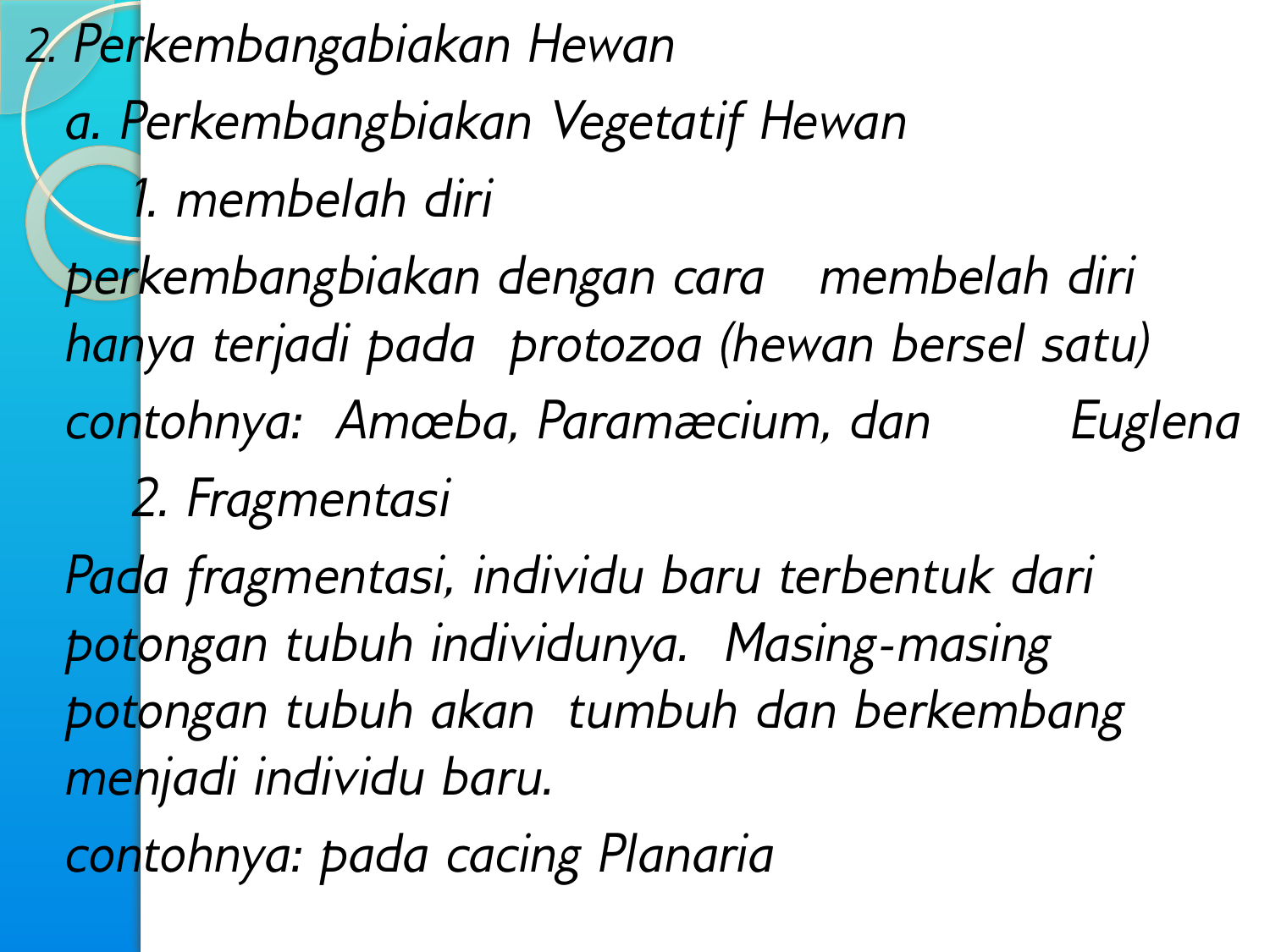

2. Perkembangabiakan Hewan
	a. Perkembangbiakan Vegetatif Hewan
	    1. membelah diri
		perkembangbiakan dengan cara 	membelah diri hanya terjadi pada  protozoa (hewan bersel satu)
		contohnya:  Amoeba, Paramaecium, dan 	Euglena
	    2. Fragmentasi
		Pada fragmentasi, individu baru terbentuk dari potongan tubuh individunya.  Masing-masing potongan tubuh akan 	tumbuh dan berkembang menjadi individu baru.
		contohnya: pada cacing Planaria